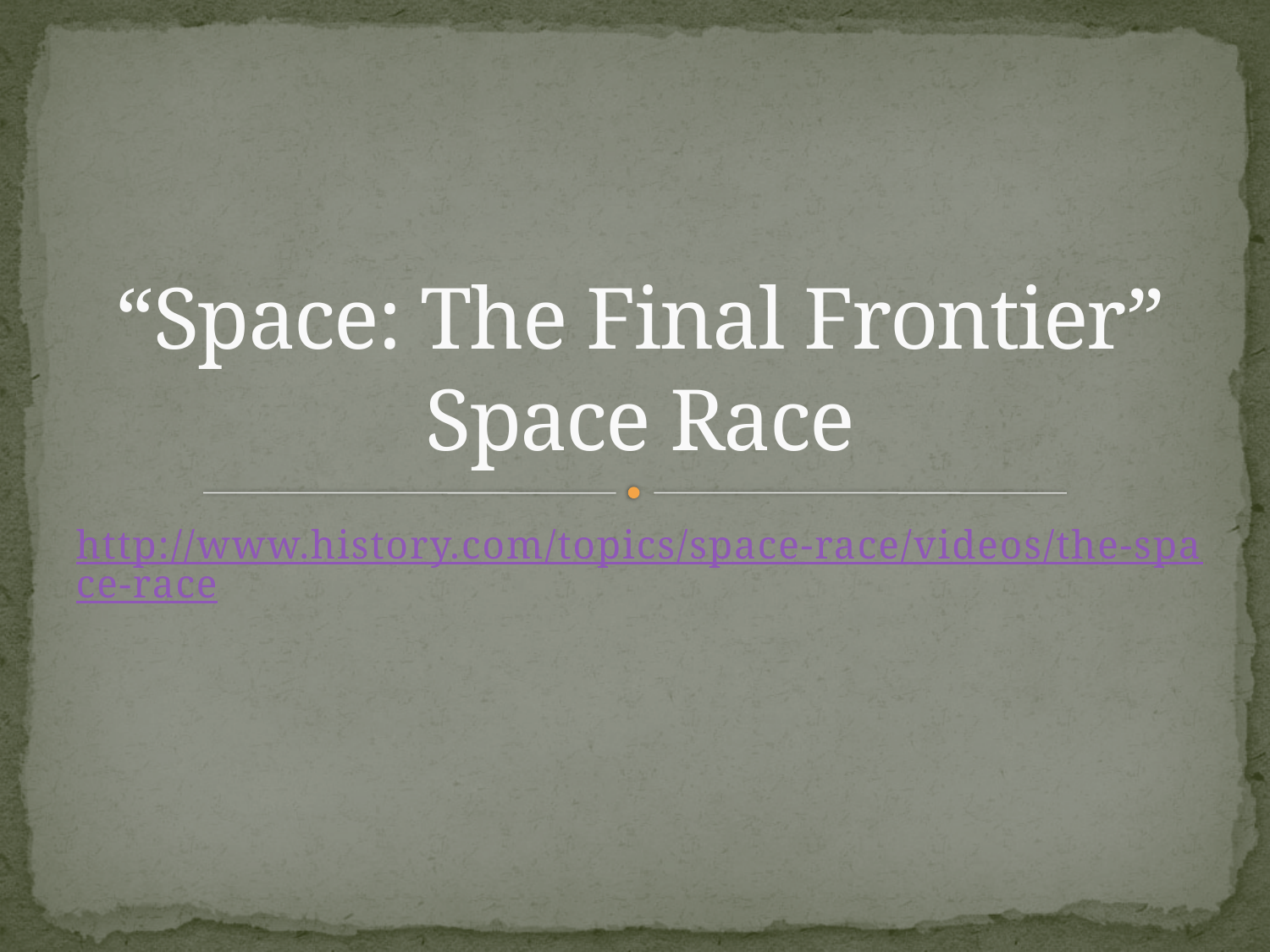

# “Space: The Final Frontier” Space Race
http://www.history.com/topics/space-race/videos/the-space-race